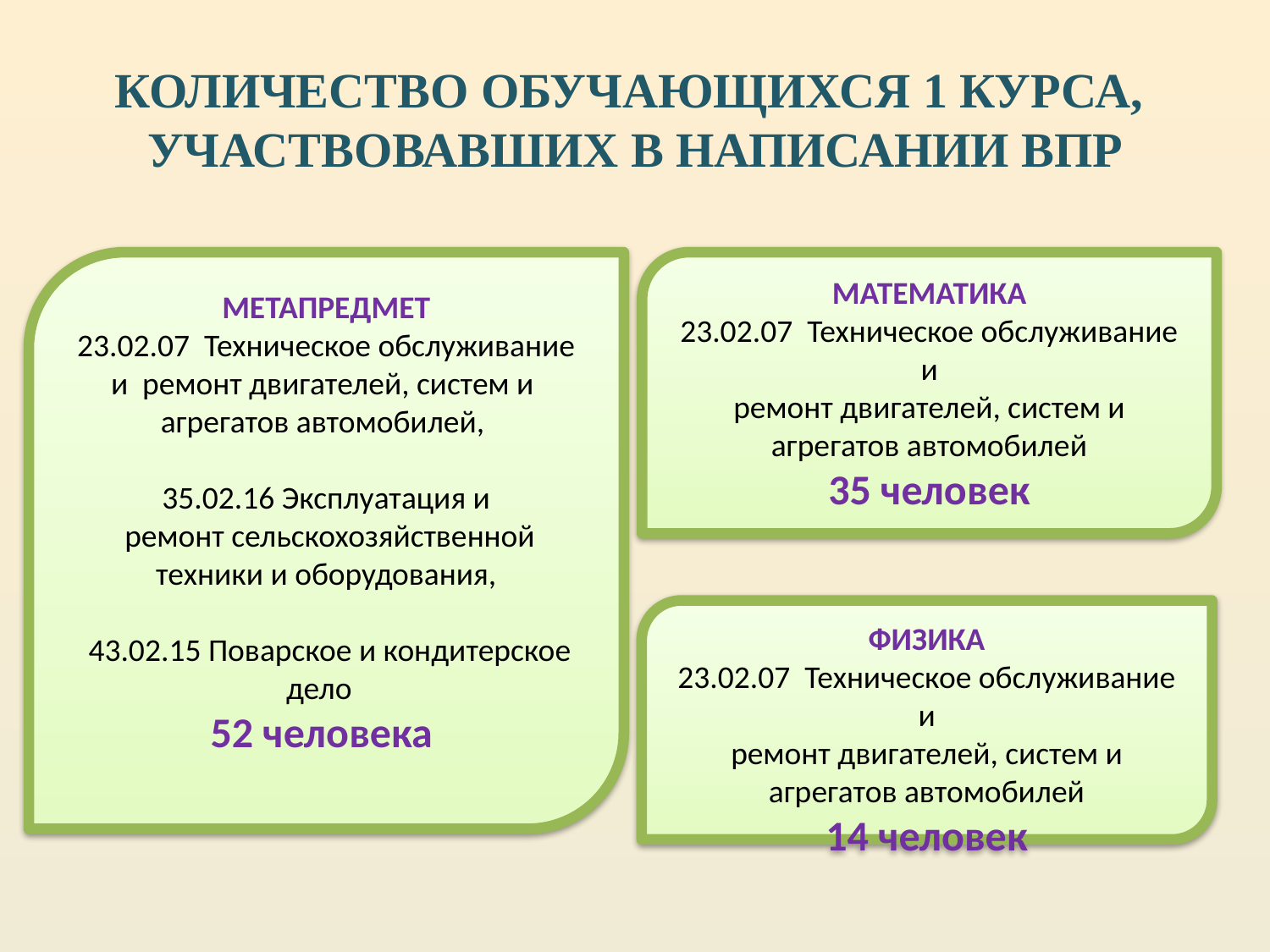

# КОЛИЧЕСТВО ОБУЧАЮЩИХСЯ 1 КУРСА, УЧАСТВОВАВШИХ В НАПИСАНИИ ВПР
МЕТАПРЕДМЕТ
23.02.07  Техническое обслуживание и  ремонт двигателей, систем и
агрегатов автомобилей,

35.02.16 Эксплуатация и
 ремонт сельскохозяйственной техники и оборудования,

 43.02.15 Поварское и кондитерское дело
52 человека

МАТЕМАТИКА
23.02.07  Техническое обслуживание и
 ремонт двигателей, систем и
агрегатов автомобилей
35 человек

ФИЗИКА
23.02.07  Техническое обслуживание и
 ремонт двигателей, систем и
агрегатов автомобилей
14 человек